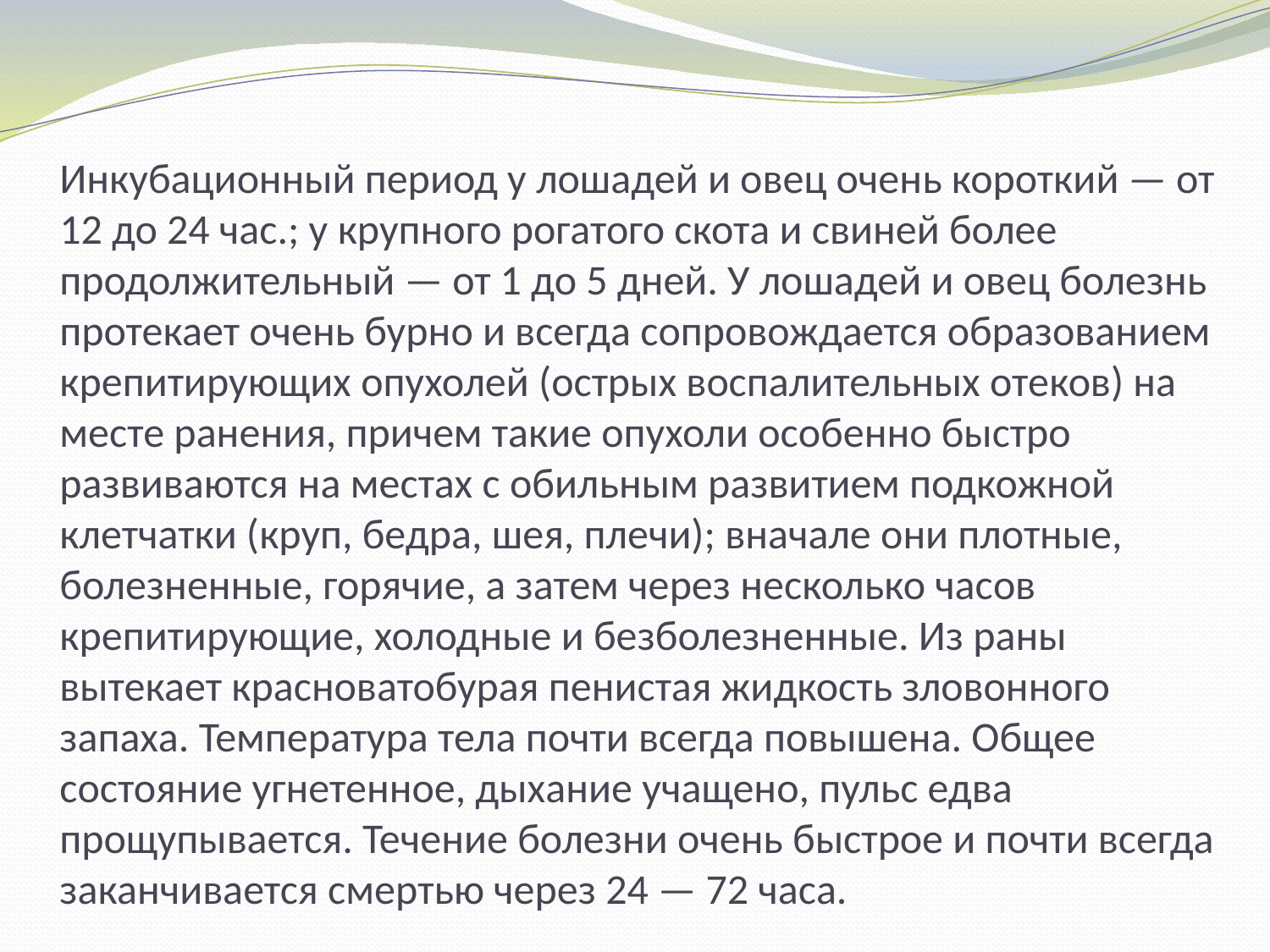

# Инкубационный период у лошадей и овец очень короткий — от 12 до 24 час.; у крупного рогатого скота и свиней более продолжительный — от 1 до 5 дней. У лошадей и овец болезнь протекает очень бурно и всегда сопровождается образованием крепитирующих опухолей (острых воспалительных отеков) на месте ранения, причем такие опухоли особенно быстро развиваются на местах с обильным развитием подкожной клетчатки (круп, бедра, шея, плечи); вначале они плотные, болезненные, горячие, а затем через несколько часов крепитирующие, холодные и безболезненные. Из раны вытекает красноватобурая пенистая жидкость зловонного запаха. Температура тела почти всегда повышена. Общее состояние угнетенное, дыхание учащено, пульс едва прощупывается. Течение болезни очень быстрое и почти всегда заканчивается смертью через 24 — 72 часа.